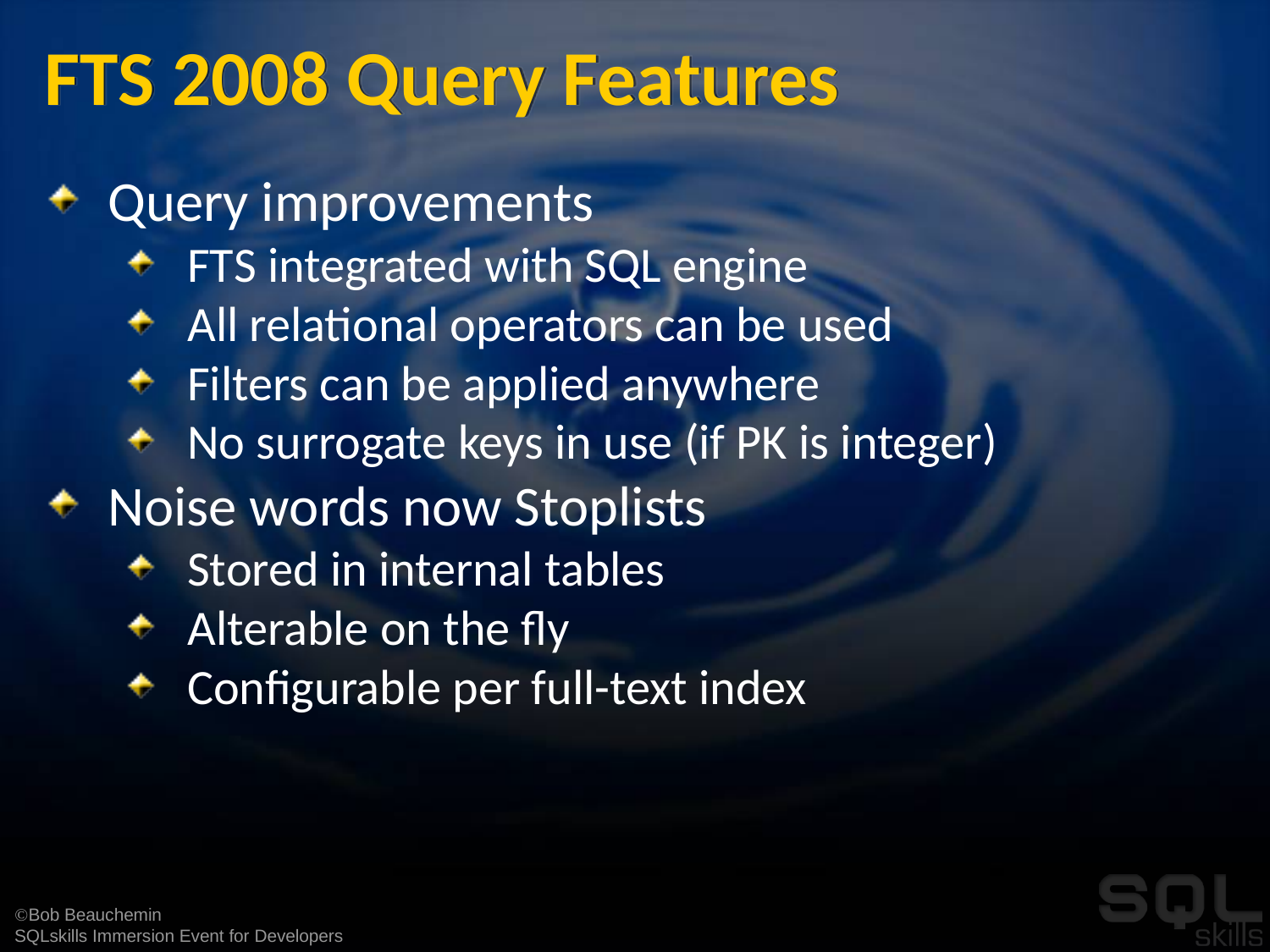

# FTS 2008 Query Features
Query improvements
FTS integrated with SQL engine
All relational operators can be used
Filters can be applied anywhere
No surrogate keys in use (if PK is integer)
Noise words now Stoplists
Stored in internal tables
Alterable on the fly
Configurable per full-text index